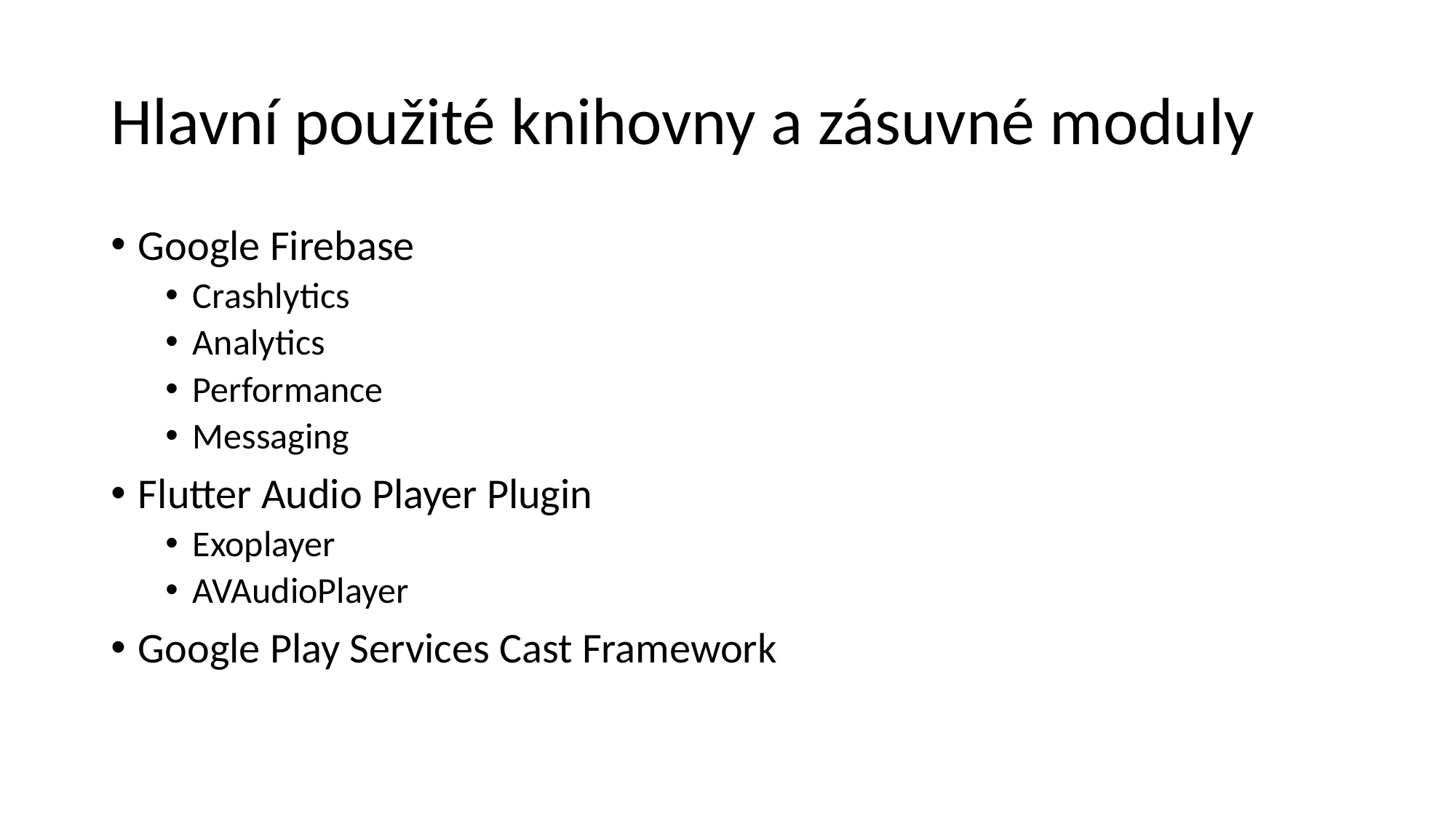

# Hlavní použité knihovny a zásuvné moduly
Google Firebase
Crashlytics
Analytics
Performance
Messaging
Flutter Audio Player Plugin
Exoplayer
AVAudioPlayer
Google Play Services Cast Framework